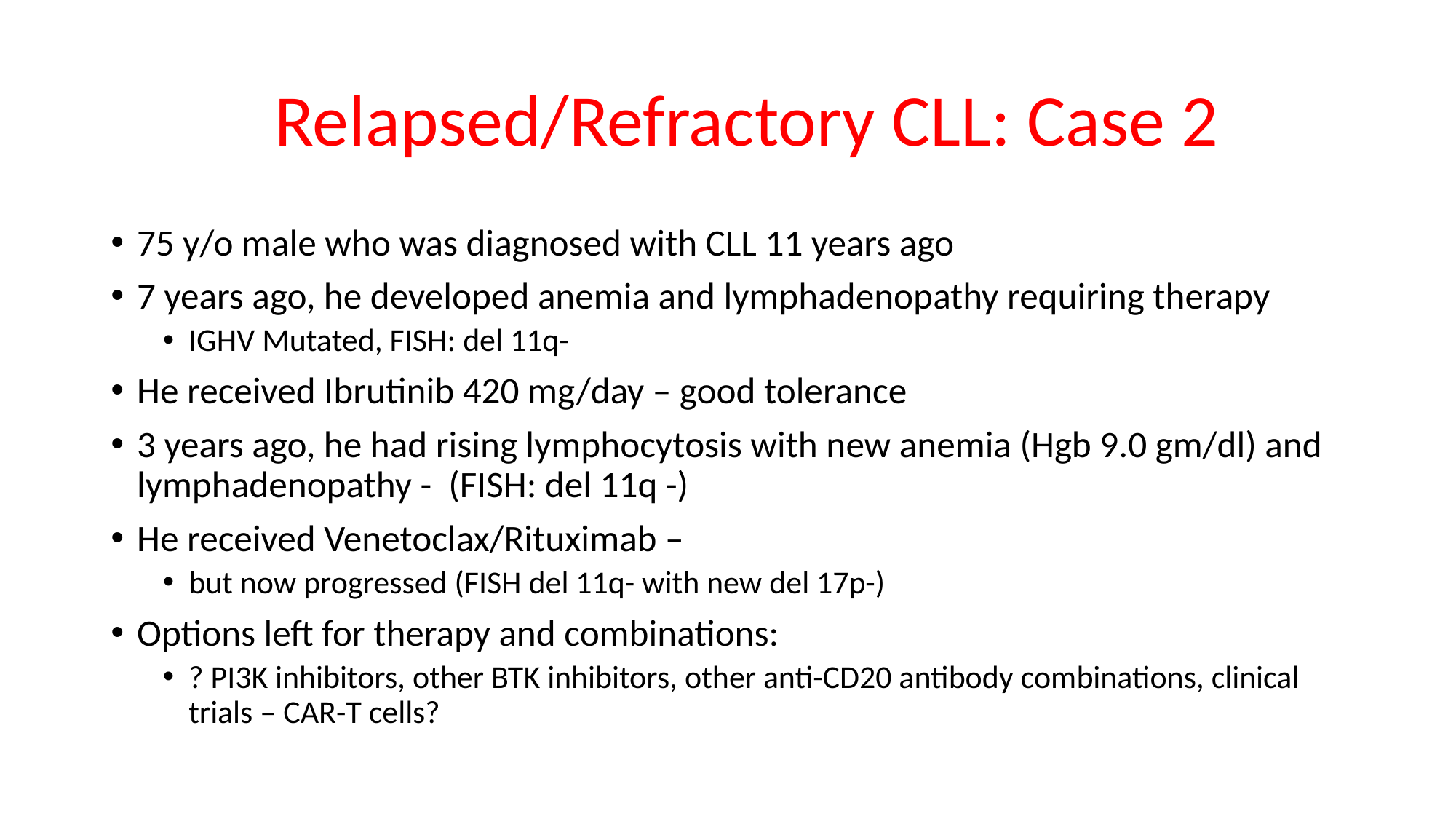

# Relapsed/Refractory CLL: Case 2
75 y/o male who was diagnosed with CLL 11 years ago
7 years ago, he developed anemia and lymphadenopathy requiring therapy
IGHV Mutated, FISH: del 11q-
He received Ibrutinib 420 mg/day – good tolerance
3 years ago, he had rising lymphocytosis with new anemia (Hgb 9.0 gm/dl) and lymphadenopathy -  (FISH: del 11q -)
He received Venetoclax/Rituximab –
but now progressed (FISH del 11q- with new del 17p-)
Options left for therapy and combinations:
? PI3K inhibitors, other BTK inhibitors, other anti-CD20 antibody combinations, clinical trials – CAR-T cells?